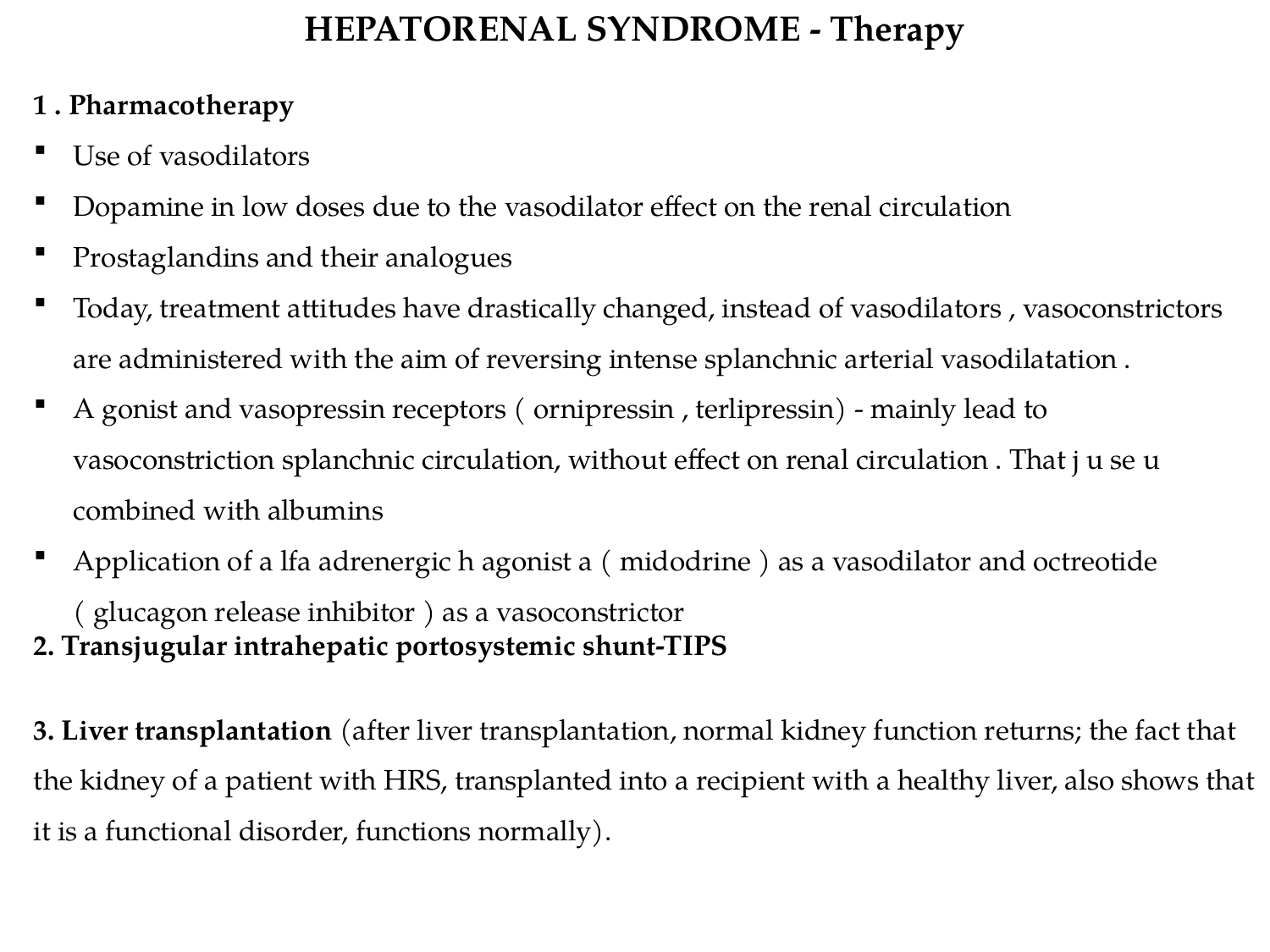

HEPATORENAL SYNDROME - Therapy
1 . Pharmacotherapy
Use of vasodilators
Dopamine in low doses due to the vasodilator effect on the renal circulation
Prostaglandins and their analogues
Today, treatment attitudes have drastically changed, instead of vasodilators , vasoconstrictors are administered with the aim of reversing intense splanchnic arterial vasodilatation .
A gonist and vasopressin receptors ( ornipressin , terlipressin) - mainly lead to vasoconstriction splanchnic circulation, without effect on renal circulation . That j u se u combined with albumins
Application of a lfa adrenergic h agonist a ( midodrine ) as a vasodilator and octreotide ( glucagon release inhibitor ) as a vasoconstrictor
2. Transjugular intrahepatic portosystemic shunt-TIPS

3. Liver transplantation (after liver transplantation, normal kidney function returns; the fact that the kidney of a patient with HRS, transplanted into a recipient with a healthy liver, also shows that it is a functional disorder, functions normally).